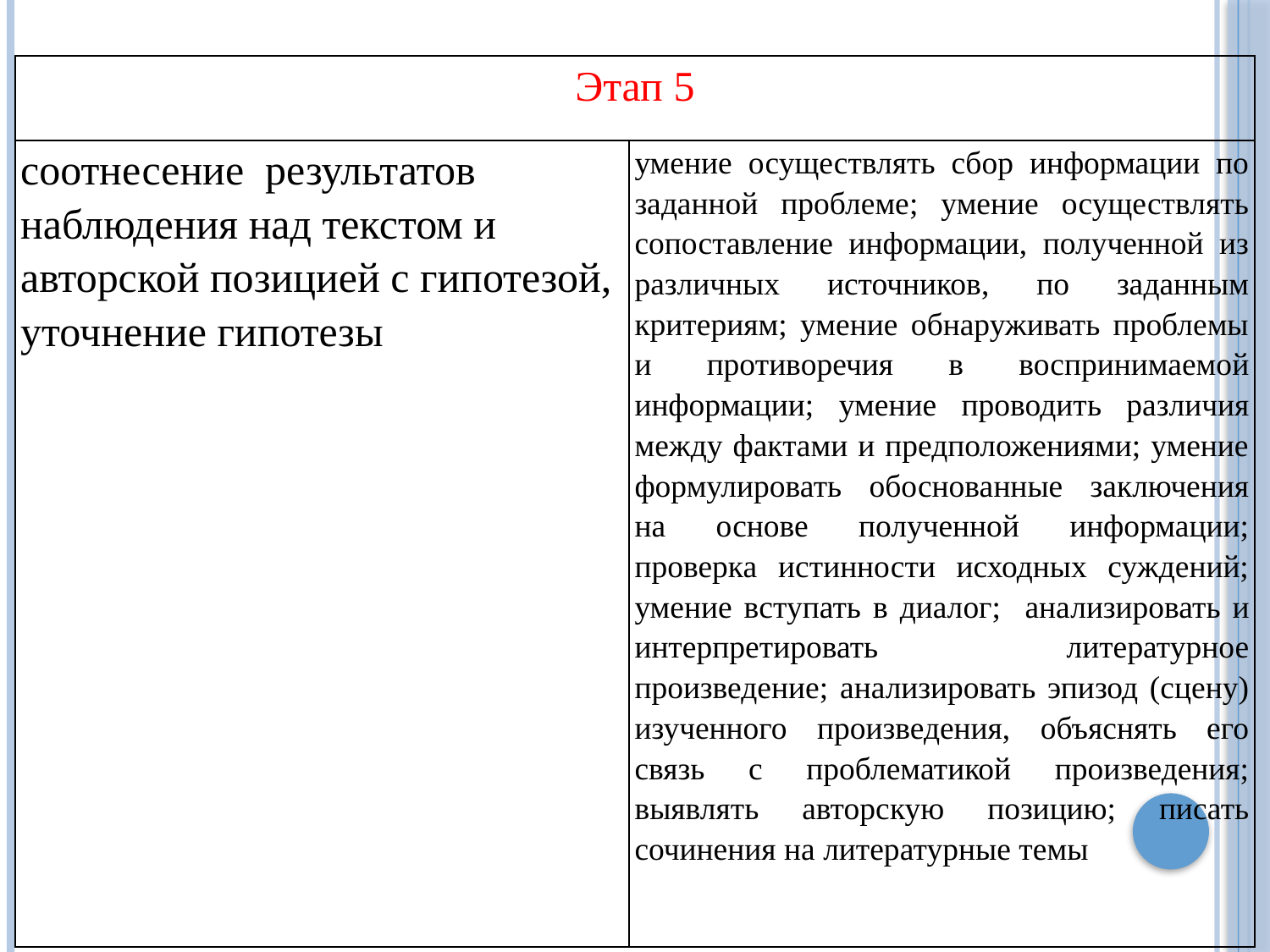

| Этап 5 |  |
| --- | --- |
| соотнесение результатов наблюдения над текстом и авторской позицией с гипотезой, уточнение гипотезы | умение осуществлять сбор информации по заданной проблеме; умение осуществлять сопоставление информации, полученной из различных источников, по заданным критериям; умение обнаруживать проблемы и противоречия в воспринимаемой информации; умение проводить различия между фактами и предположениями; умение формулировать обоснованные заключения на основе полученной информации; проверка истинности исходных суждений; умение вступать в диалог; анализировать и интерпретировать литературное произведение; анализировать эпизод (сцену) изученного произведения, объяснять его связь с проблематикой произведения; выявлять авторскую позицию; писать сочинения на литературные темы |